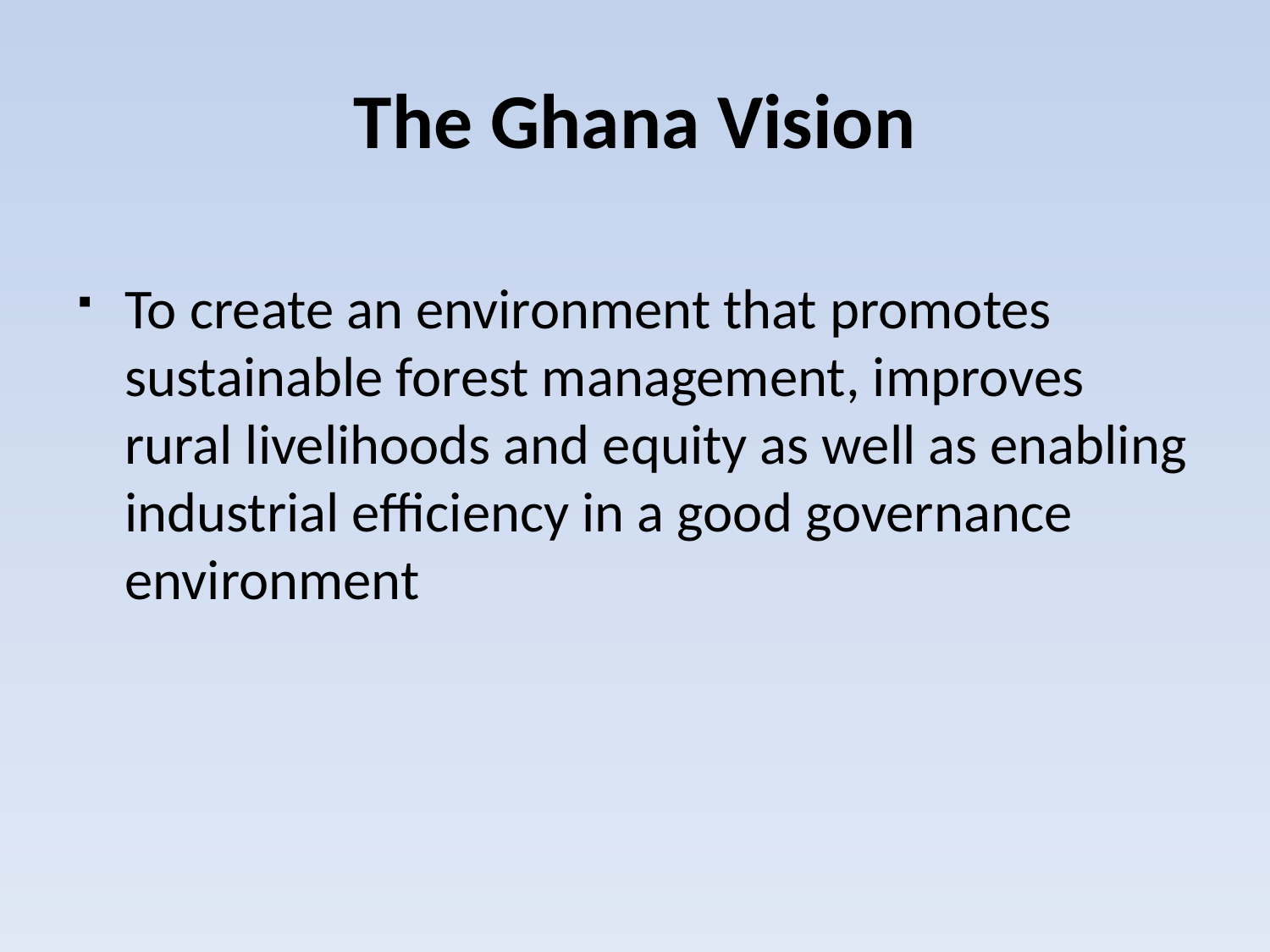

# The Ghana Vision
To create an environment that promotes sustainable forest management, improves rural livelihoods and equity as well as enabling industrial efficiency in a good governance environment